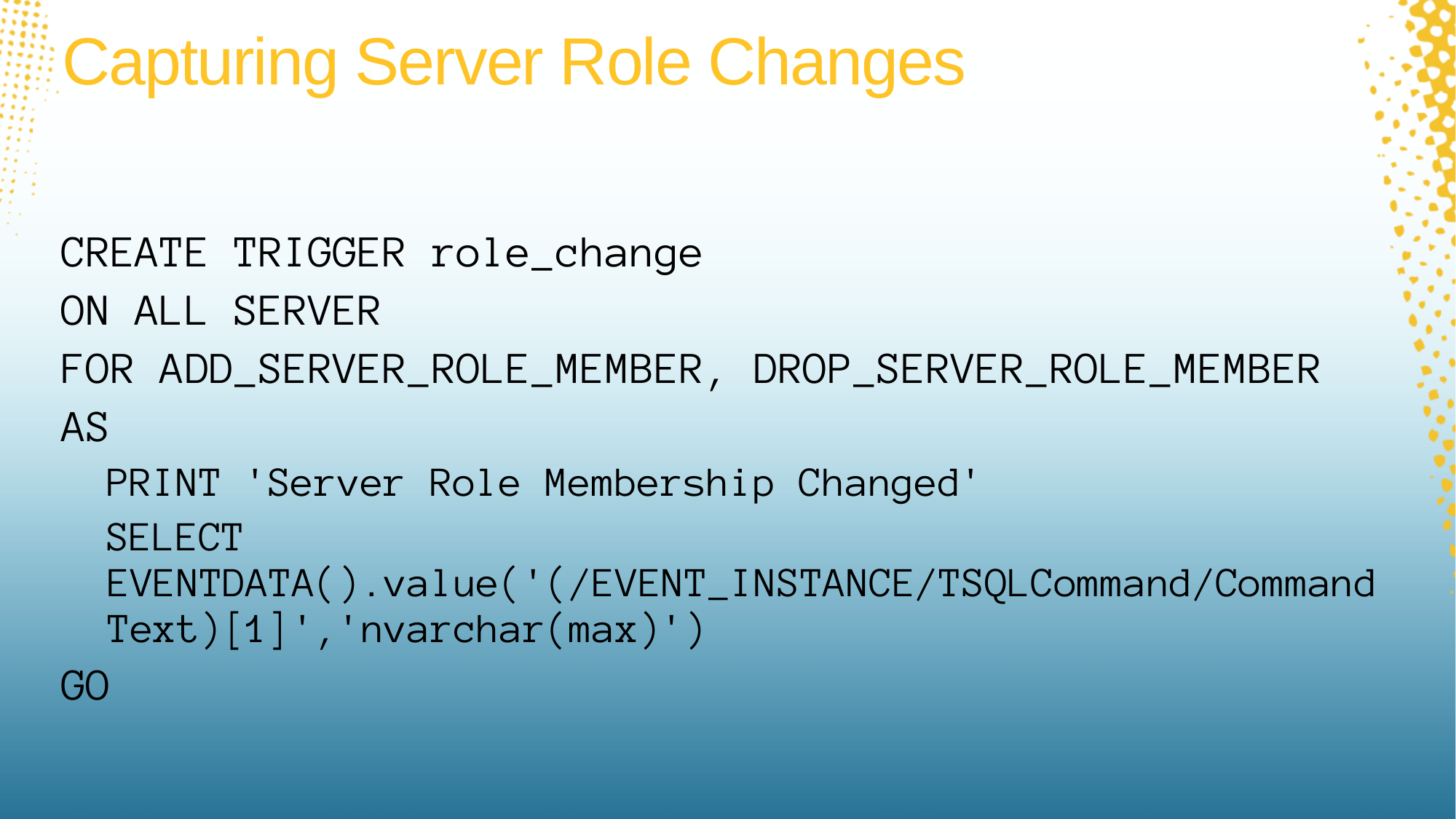

# Capturing Server Role Changes
CREATE TRIGGER role_change
ON ALL SERVER
FOR ADD_SERVER_ROLE_MEMBER, DROP_SERVER_ROLE_MEMBER
AS
PRINT 'Server Role Membership Changed'
SELECT EVENTDATA().value('(/EVENT_INSTANCE/TSQLCommand/CommandText)[1]','nvarchar(max)')
GO